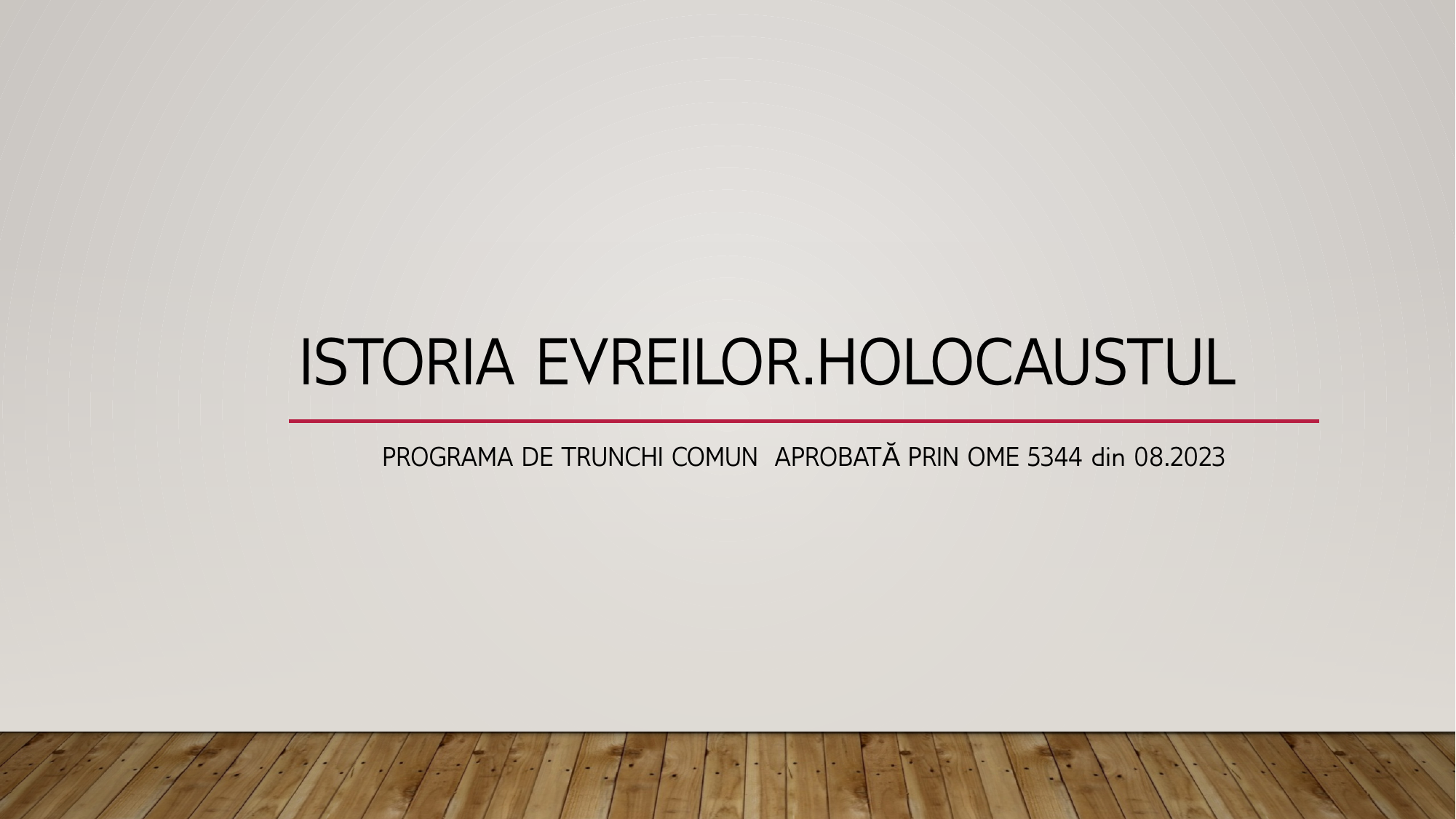

# Istoria evreilor.holocaustul
Programa de trunchi comun  aprobată prin oME 5344 din 08.2023